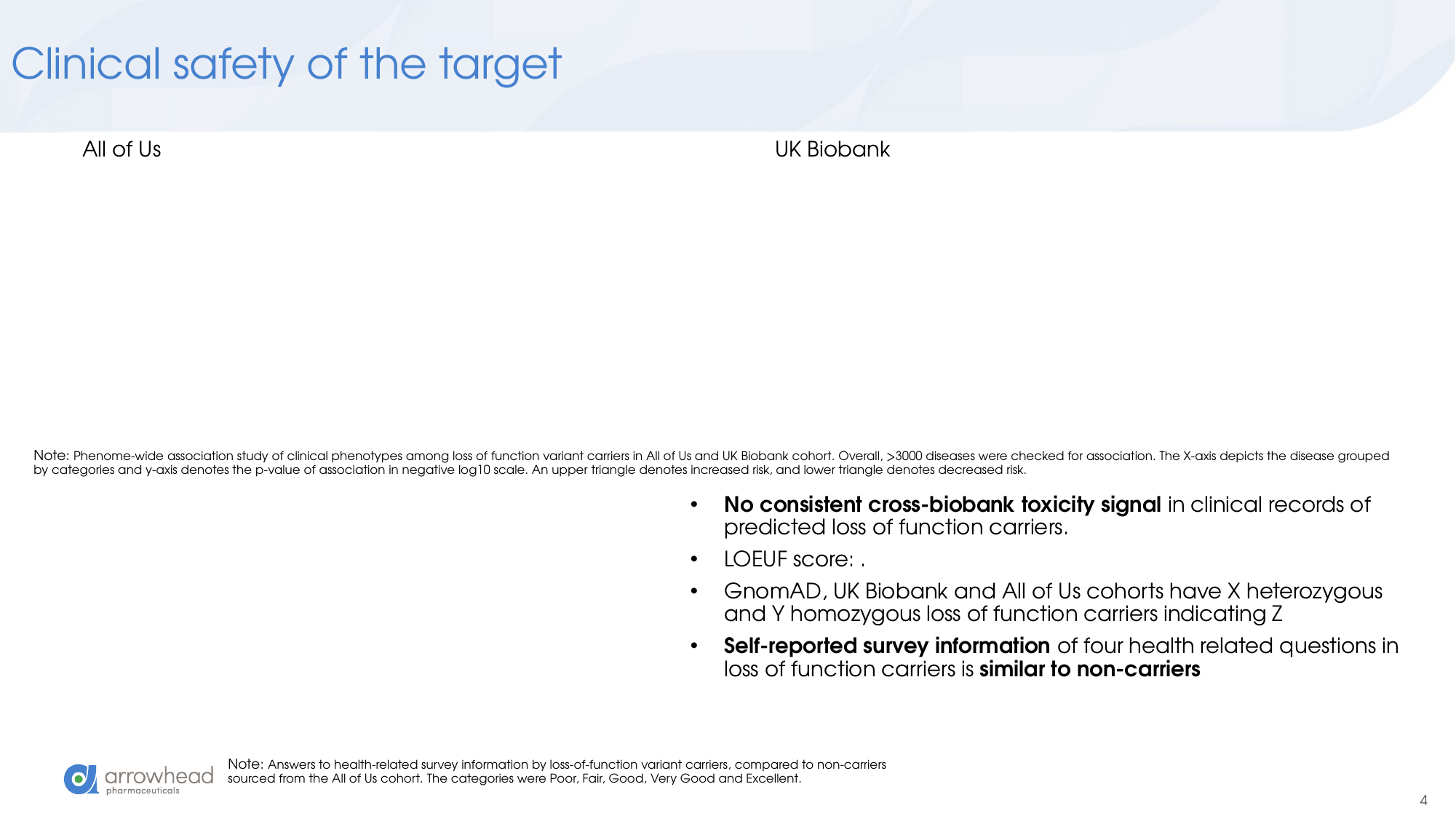

# Clinical safety of the target
All of Us
UK Biobank
Note: Phenome-wide association study of clinical phenotypes among loss of function variant carriers in All of Us and UK Biobank cohort. Overall, >3000 diseases were checked for association. The X-axis depicts the disease grouped by categories and y-axis denotes the p-value of association in negative log10 scale. An upper triangle denotes increased risk, and lower triangle denotes decreased risk.
No consistent cross-biobank toxicity signal in clinical records of predicted loss of function carriers.
LOEUF score: .
GnomAD, UK Biobank and All of Us cohorts have X heterozygous and Y homozygous loss of function carriers indicating Z
Self-reported survey information of four health related questions in loss of function carriers is similar to non-carriers
Note: Answers to health-related survey information by loss-of-function variant carriers, compared to non-carriers sourced from the All of Us cohort. The categories were Poor, Fair, Good, Very Good and Excellent.